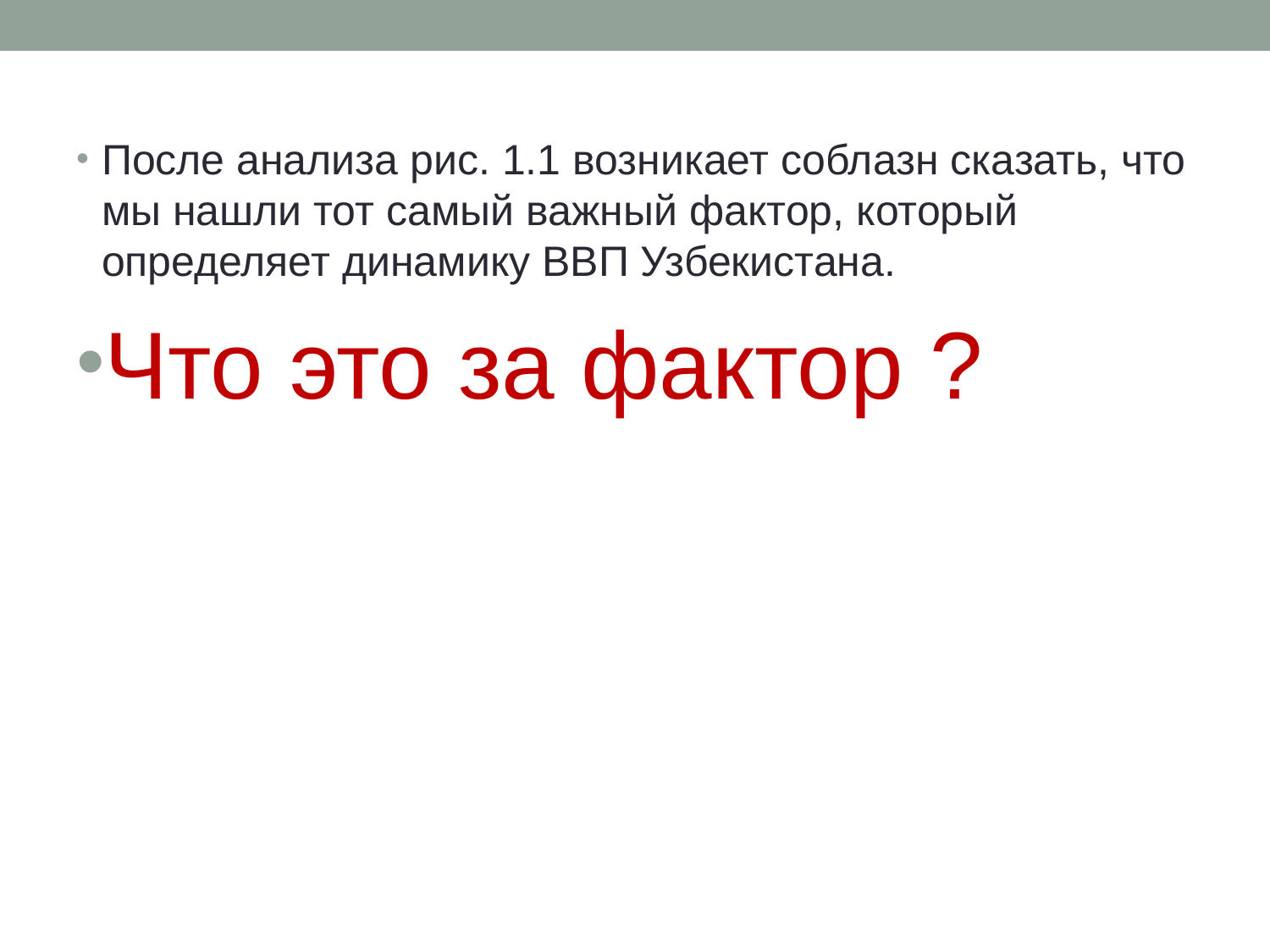

# После анализа рис. 1.1 возникает соблазн сказать, что мы нашли тот самый важный фактор, который определяет динамику ВВП Узбекистана.
Что это за фактор ?